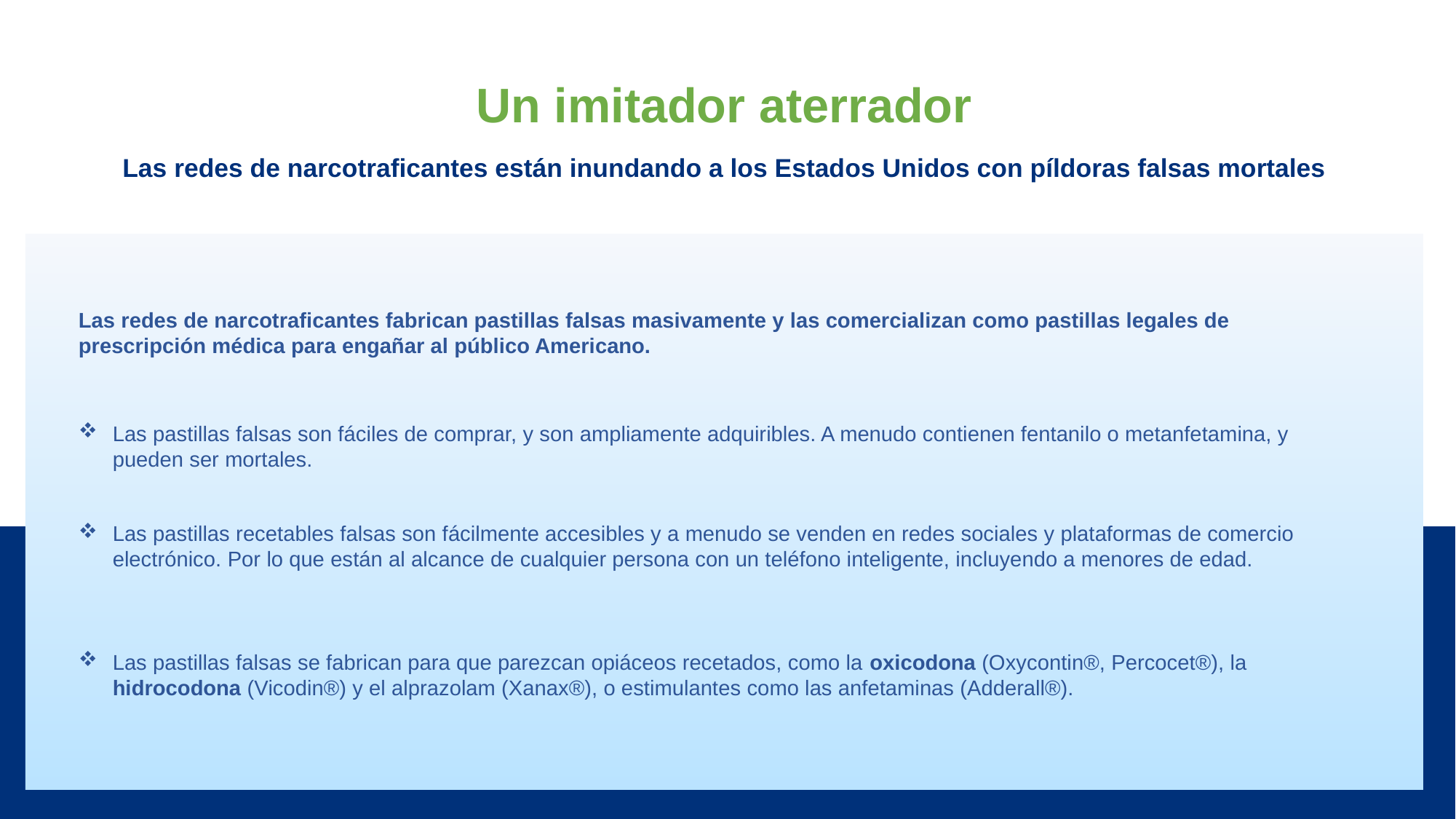

Un imitador aterrador
Las redes de narcotraficantes están inundando a los Estados Unidos con píldoras falsas mortales

Las redes de narcotraficantes fabrican pastillas falsas masivamente y las comercializan como pastillas legales de prescripción médica para engañar al público Americano.
Las pastillas falsas son fáciles de comprar, y son ampliamente adquiribles. A menudo contienen fentanilo o metanfetamina, y pueden ser mortales.
Las pastillas recetables falsas son fácilmente accesibles y a menudo se venden en redes sociales y plataformas de comercio electrónico. Por lo que están al alcance de cualquier persona con un teléfono inteligente, incluyendo a menores de edad.

Las pastillas falsas se fabrican para que parezcan opiáceos recetados, como la oxicodona (Oxycontin®, Percocet®), la hidrocodona (Vicodin®) y el alprazolam (Xanax®), o estimulantes como las anfetaminas (Adderall®).